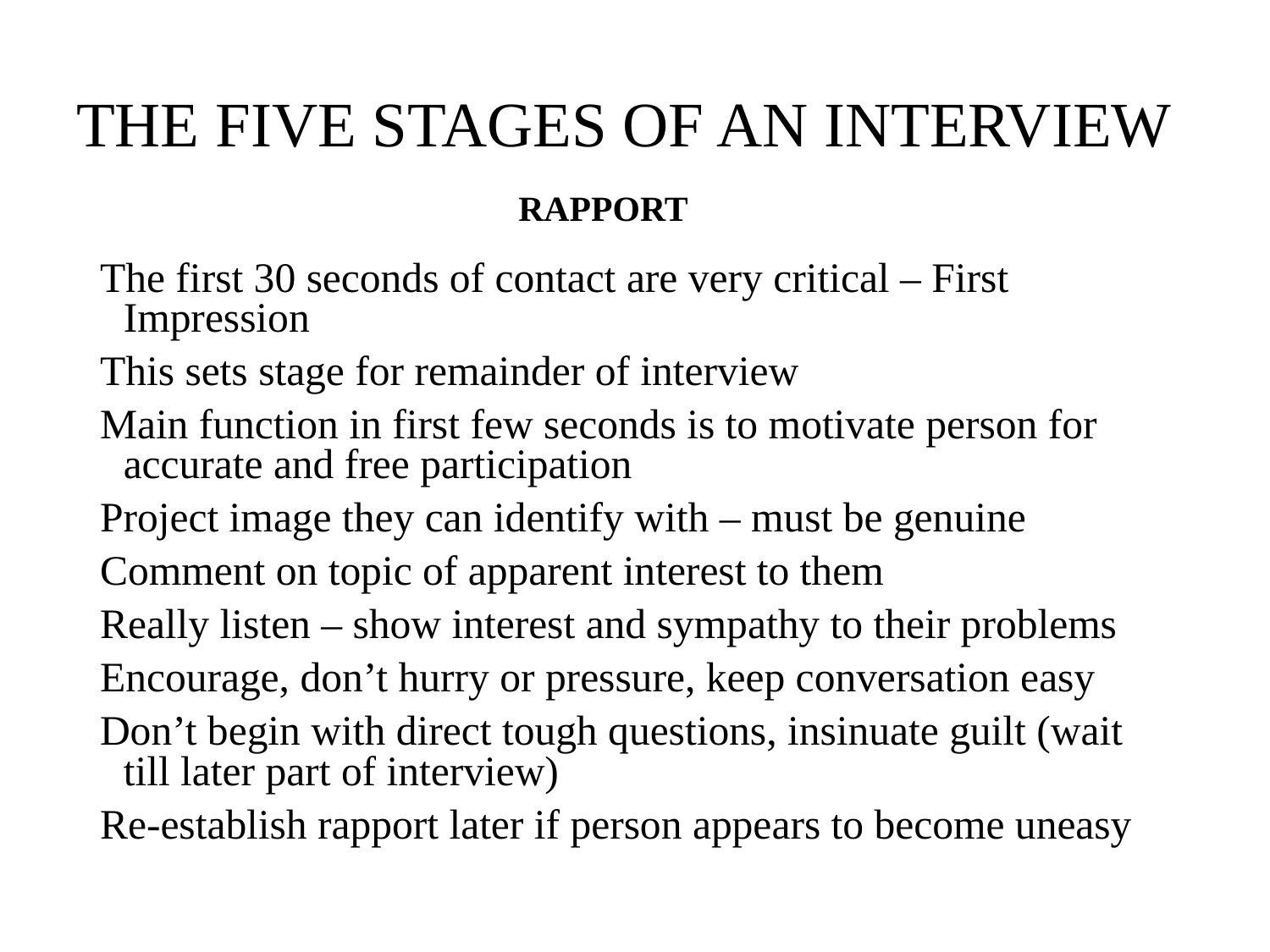

# THE FIVE STAGES OF AN INTERVIEW
RAPPORT
The first 30 seconds of contact are very critical – First Impression
This sets stage for remainder of interview
Main function in first few seconds is to motivate person for accurate and free participation
Project image they can identify with – must be genuine
Comment on topic of apparent interest to them
Really listen – show interest and sympathy to their problems
Encourage, don’t hurry or pressure, keep conversation easy
Don’t begin with direct tough questions, insinuate guilt (wait till later part of interview)
Re-establish rapport later if person appears to become uneasy